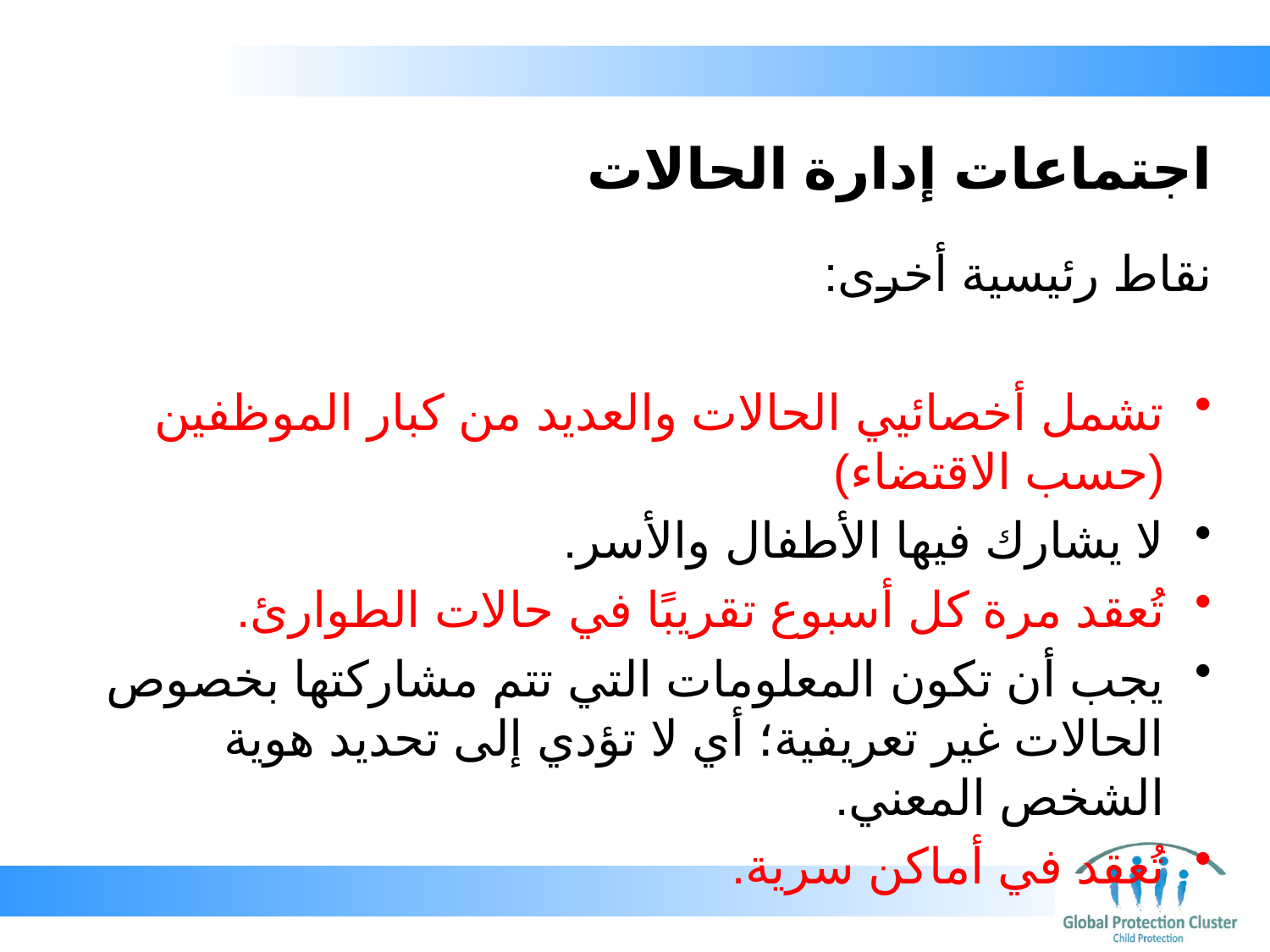

# اجتماعات إدارة الحالات
نقاط رئيسية أخرى:

تشمل أخصائيي الحالات والعديد من كبار الموظفين (حسب الاقتضاء)
لا يشارك فيها الأطفال والأسر.
تُعقد مرة كل أسبوع تقريبًا في حالات الطوارئ.
يجب أن تكون المعلومات التي تتم مشاركتها بخصوص الحالات غير تعريفية؛ أي لا تؤدي إلى تحديد هوية الشخص المعني.
تُعقد في أماكن سرية.

المبادئ التوجيهية لإدارة الحالات: القسم 2